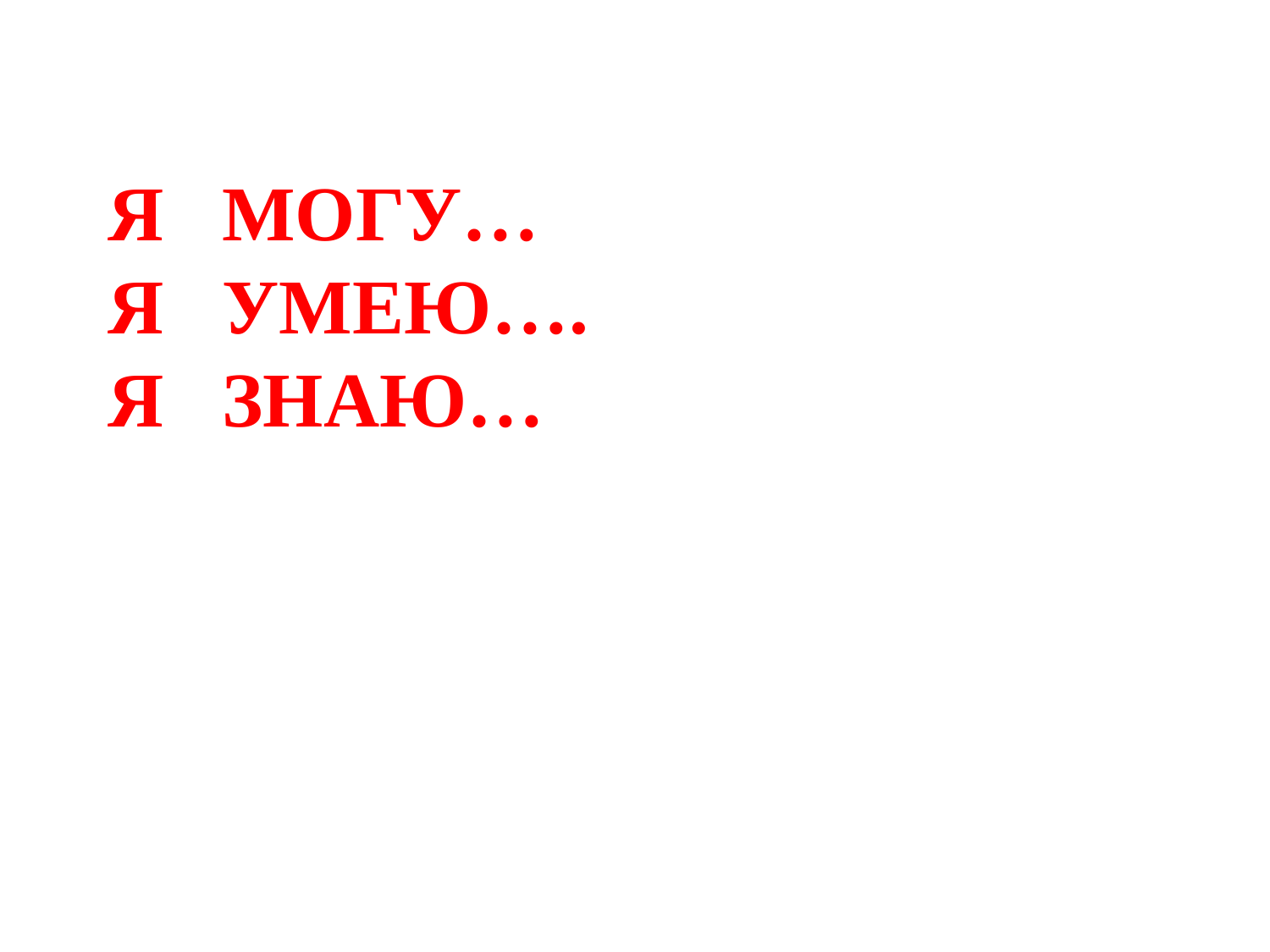

# Я   МОГУ… Я   УМЕЮ…. Я   ЗНАЮ…